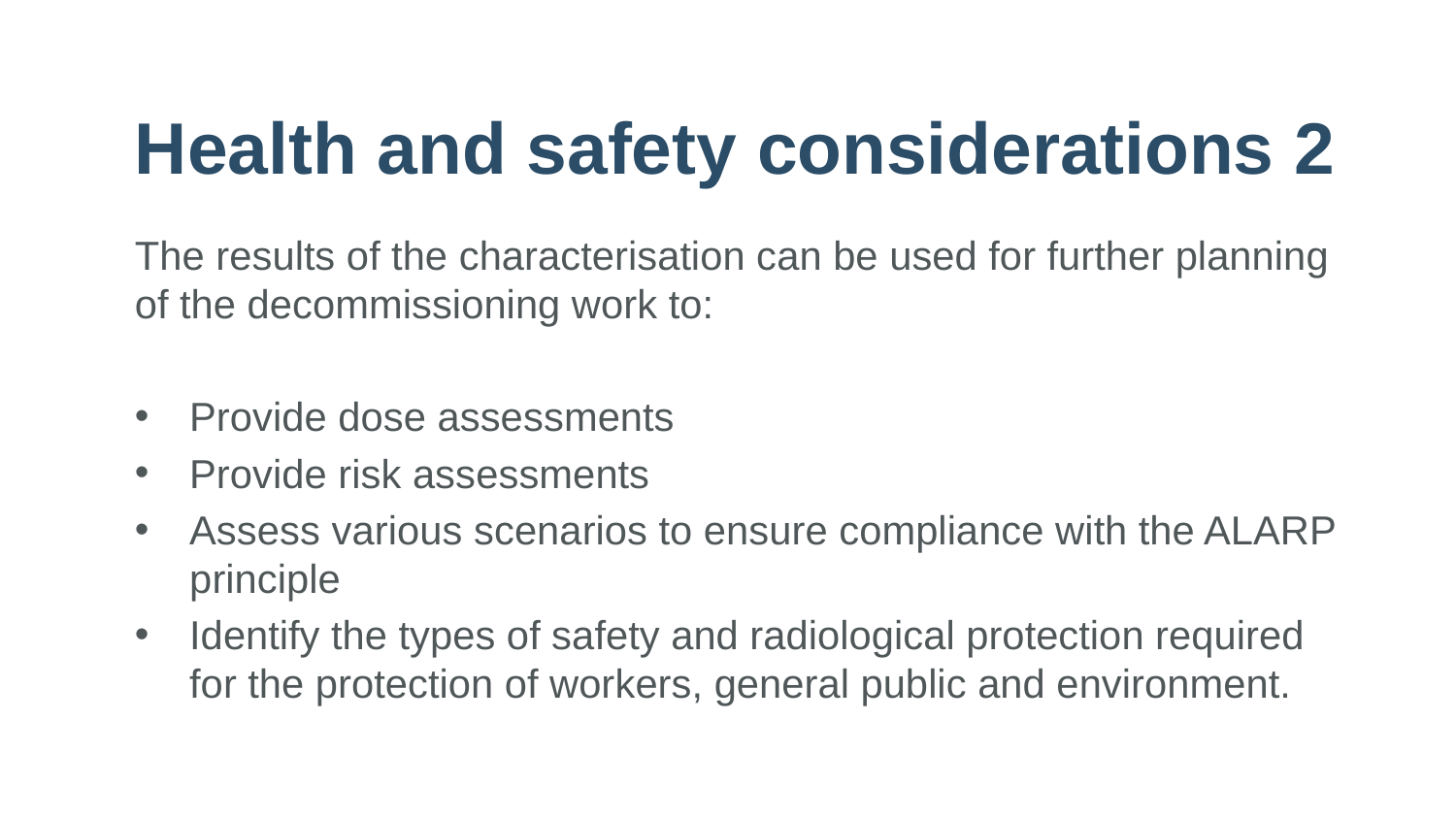

# Health and safety considerations 2
The results of the characterisation can be used for further planning of the decommissioning work to:

Provide dose assessments
Provide risk assessments
Assess various scenarios to ensure compliance with the ALARP principle
Identify the types of safety and radiological protection required for the protection of workers, general public and environment.